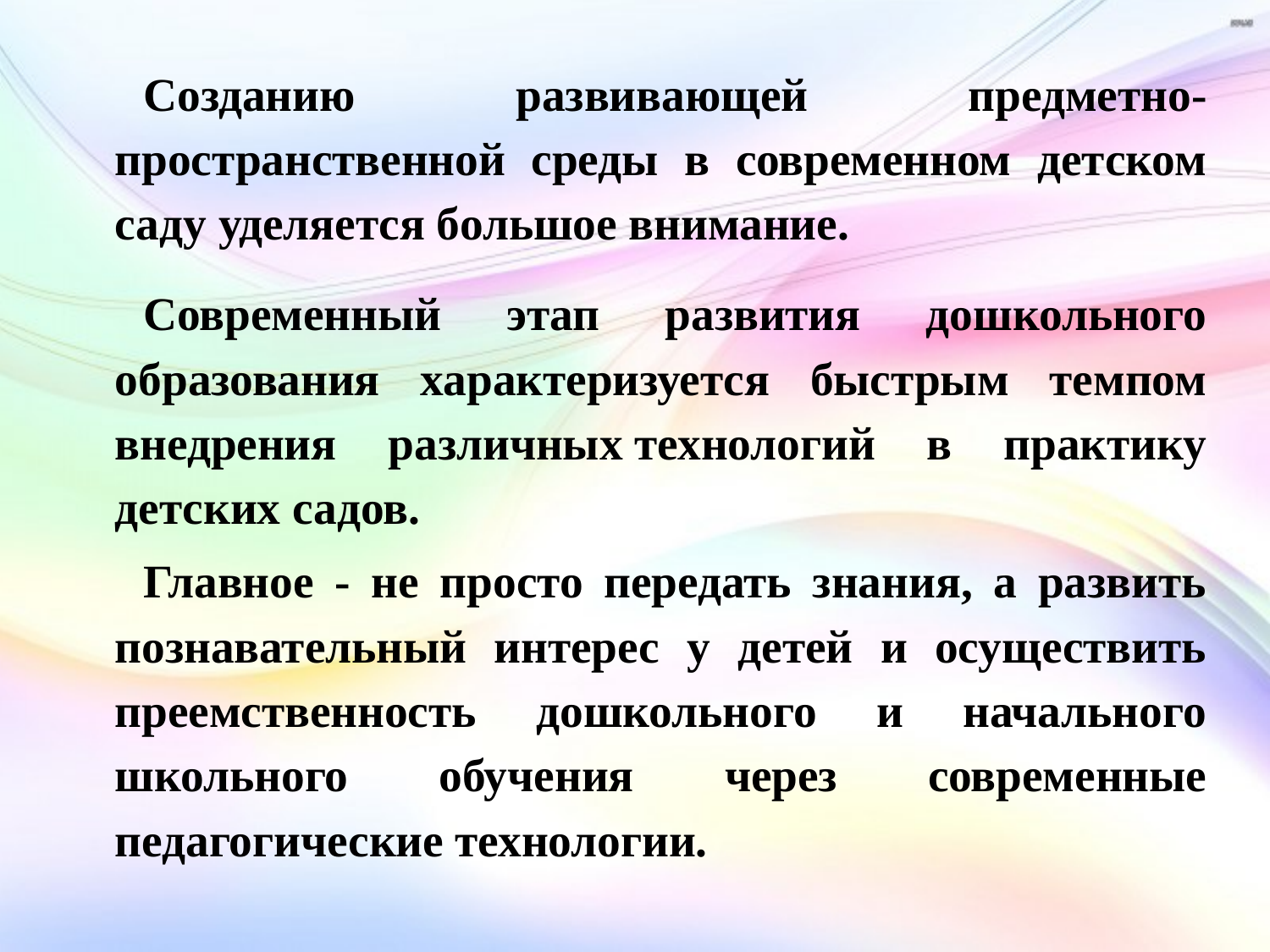

Созданию развивающей предметно-пространственной среды в современном детском саду уделяется большое внимание.
Современный этап развития дошкольного образования характеризуется быстрым темпом внедрения различных технологий в практику детских садов.
Главное - не просто передать знания, а развить познавательный интерес у детей и осуществить преемственность дошкольного и начального школьного обучения через современные педагогические технологии.